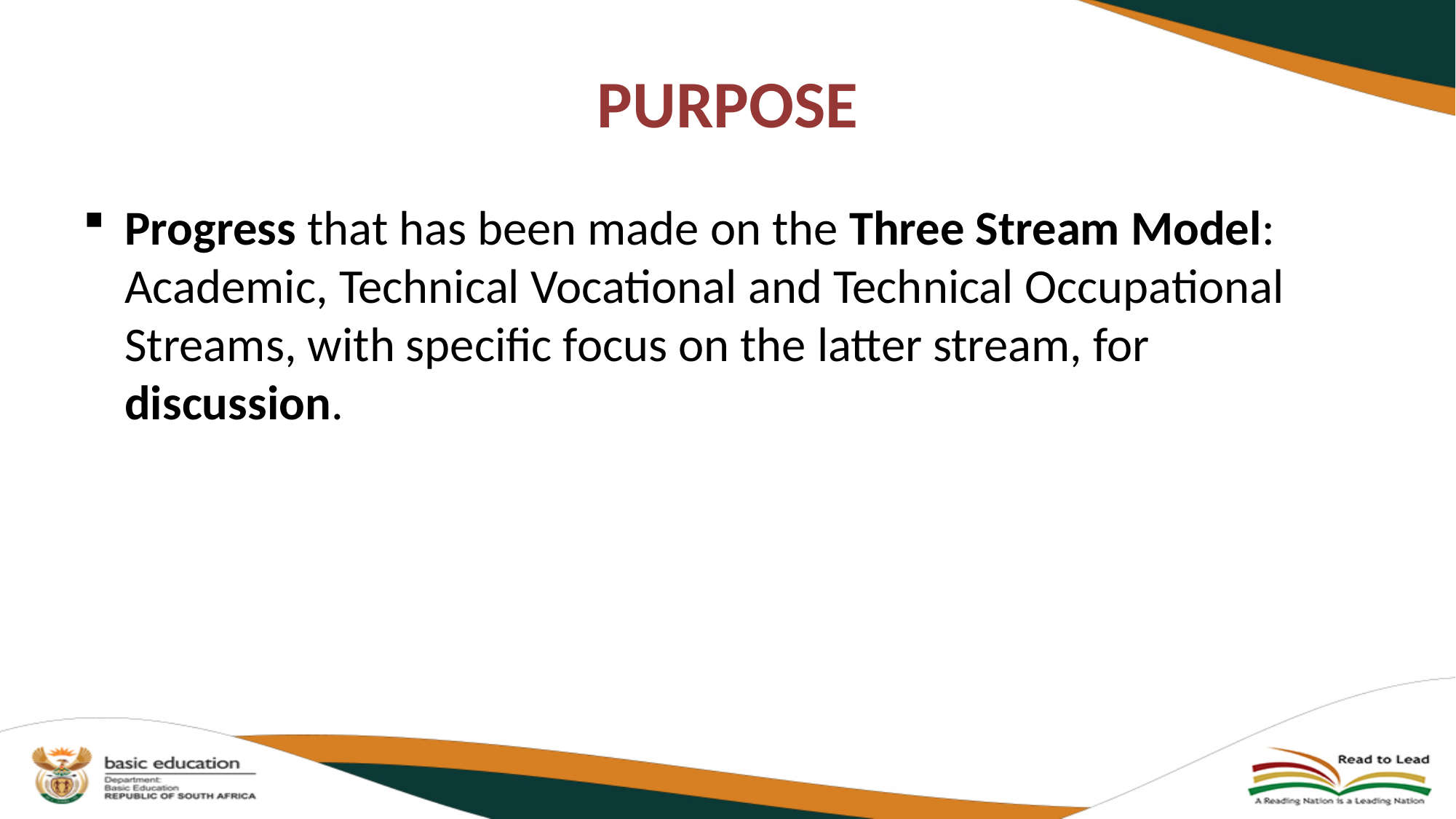

# PURPOSE
Progress that has been made on the Three Stream Model: Academic, Technical Vocational and Technical Occupational Streams, with specific focus on the latter stream, for discussion.